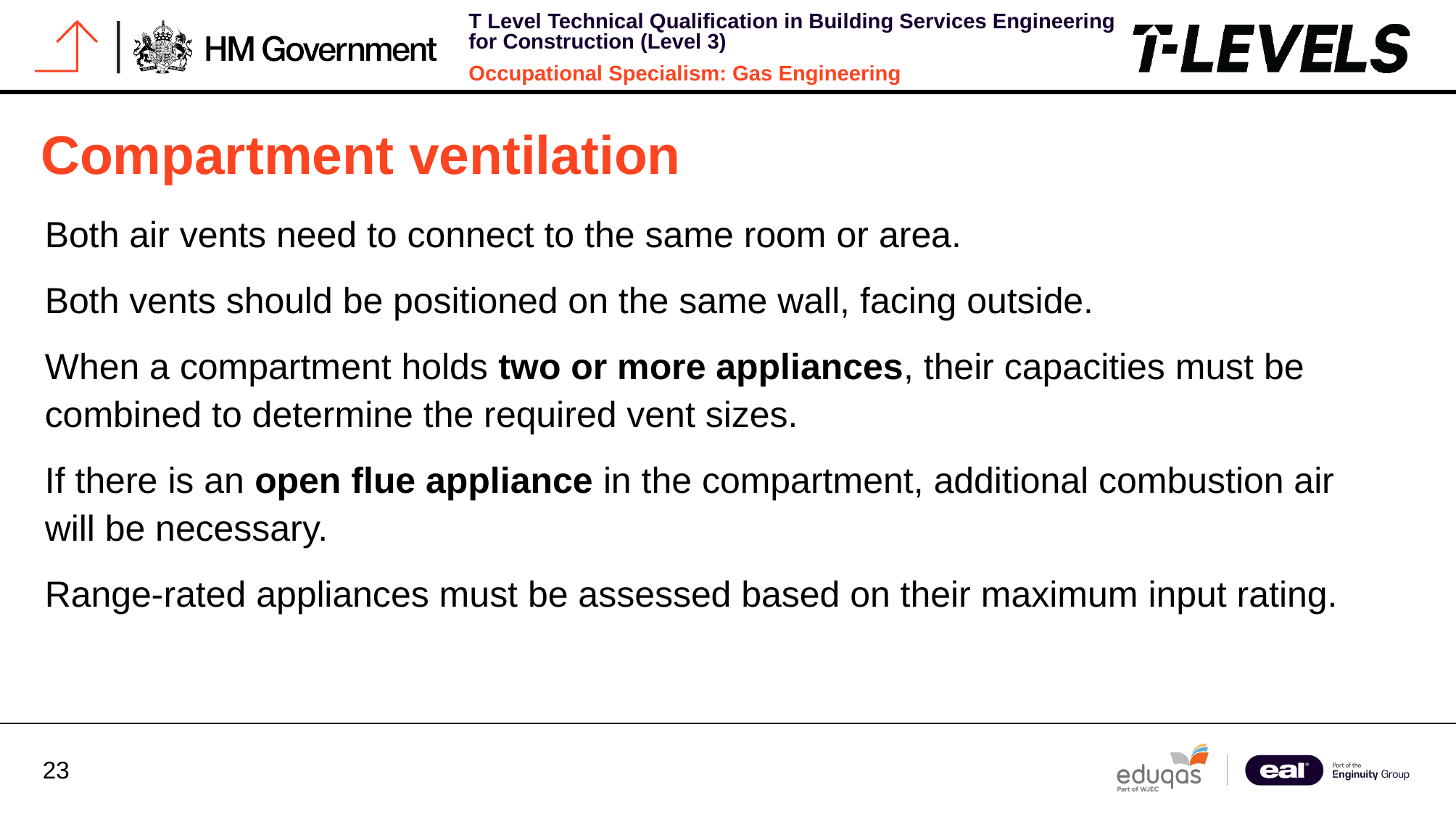

# Compartment ventilation
Both air vents need to connect to the same room or area.
Both vents should be positioned on the same wall, facing outside.
When a compartment holds two or more appliances, their capacities must be combined to determine the required vent sizes.
If there is an open flue appliance in the compartment, additional combustion air will be necessary.
Range-rated appliances must be assessed based on their maximum input rating.